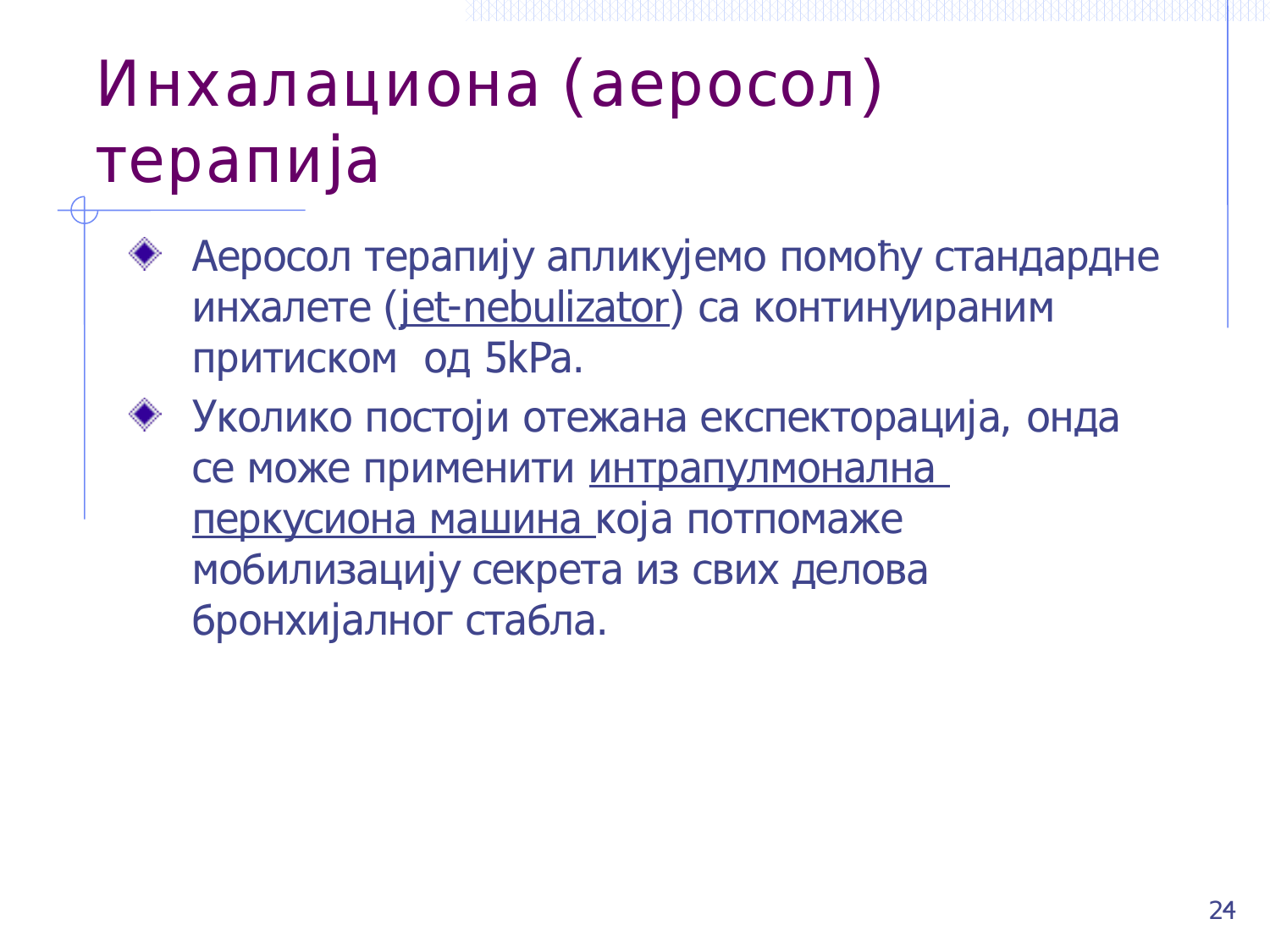

# Инхалациона (аеросол) терапија
Аеросол терапију апликујемо помоћу стандардне инхалете (jet-nebulizator) са континуираним притиском  од 5kPa.
Уколико постоји отежана експекторација, онда се може применити интрапулмонална  перкусиона машина која потпомаже мобилизацију секрета из свих делова бронхијалног стабла.
24